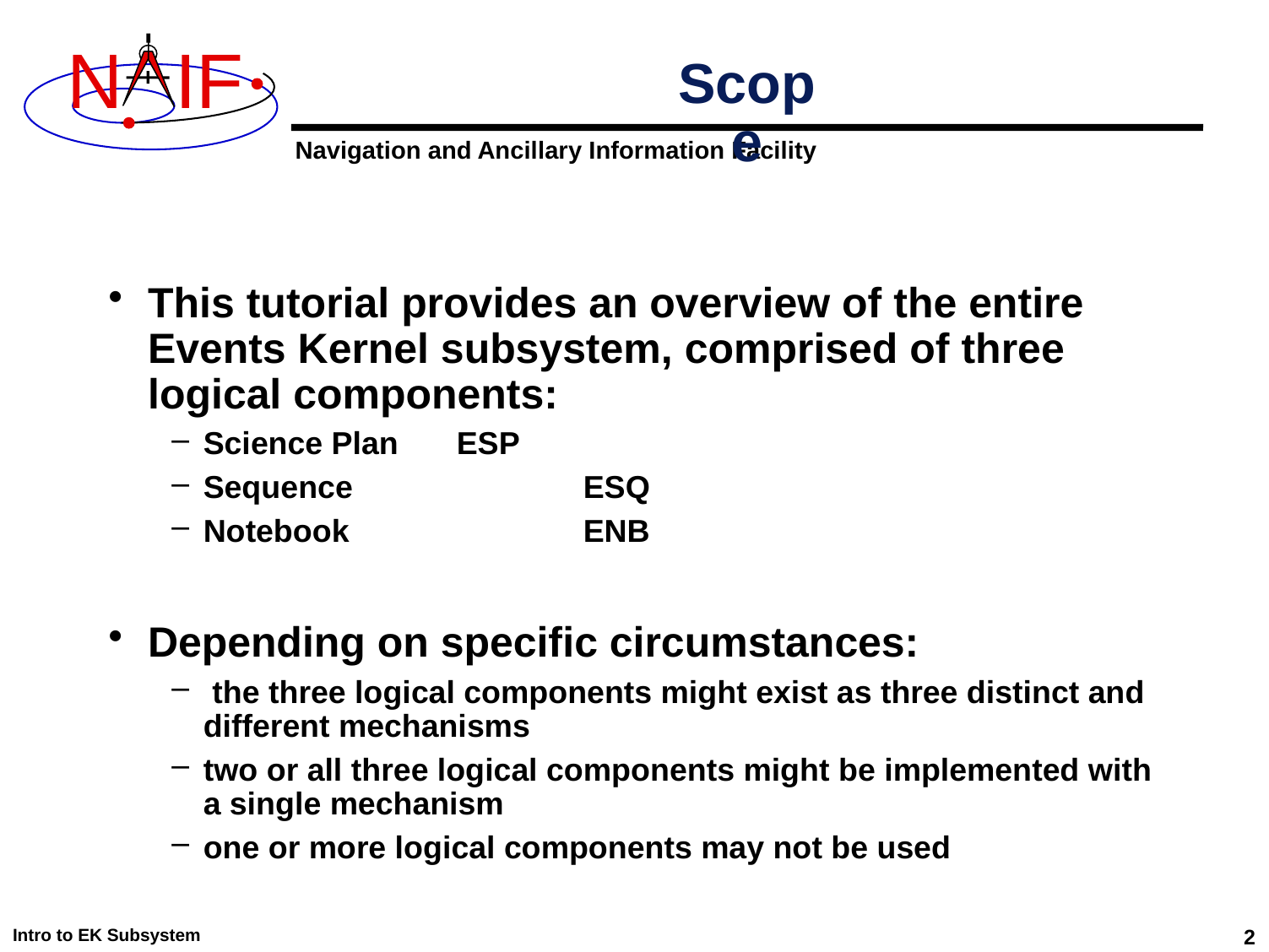

# Scope
This tutorial provides an overview of the entire Events Kernel subsystem, comprised of three logical components:
Science Plan	ESP
Sequence		ESQ
Notebook		ENB

Depending on specific circumstances:
 the three logical components might exist as three distinct and different mechanisms
two or all three logical components might be implemented with a single mechanism
one or more logical components may not be used
Intro to EK Subsystem
2